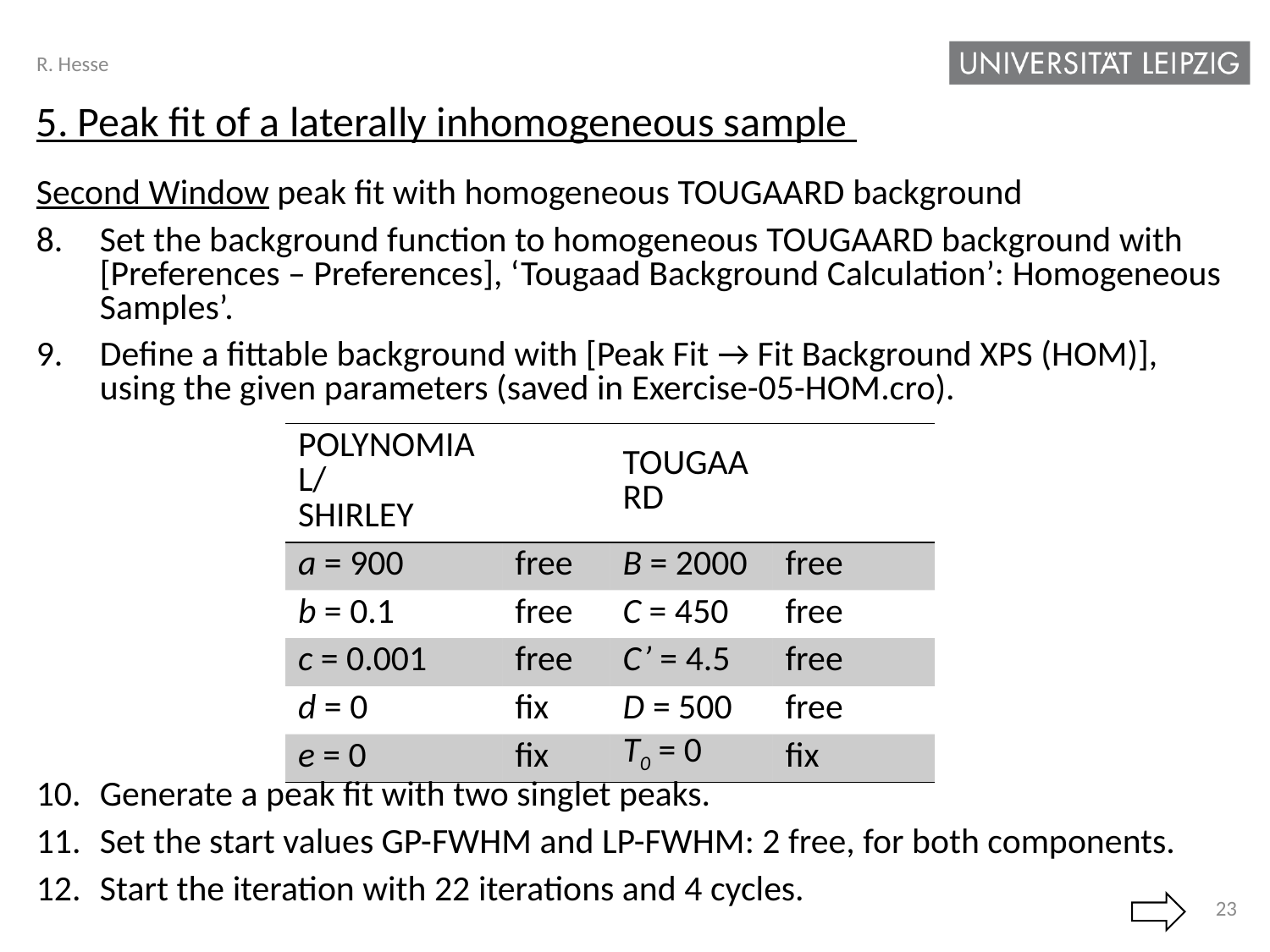

R. Hesse
5. Peak fit of a laterally inhomogeneous sample
Second Window peak fit with homogeneous Tougaard background

Set the background function to homogeneous Tougaard background with [Preferences – Preferences], ‘Tougaad Background Calculation’: Homogeneous Samples’.

Define a fittable background with [Peak Fit → Fit Background XPS (HOM)], using the given parameters (saved in Exercise-05-HOM.cro).

Generate a peak fit with two singlet peaks.

Set the start values GP-FWHM and LP-FWHM: 2 free, for both components.

Start the iteration with 22 iterations and 4 cycles.
| polynomial/ Shirley |  | Tougaard |  |
| --- | --- | --- | --- |
| a = 900 | free | B = 2000 | free |
| b = 0.1 | free | C = 450 | free |
| c = 0.001 | free | C’ = 4.5 | free |
| d = 0 | fix | D = 500 | free |
| e = 0 | fix | T0 = 0 | fix |
23